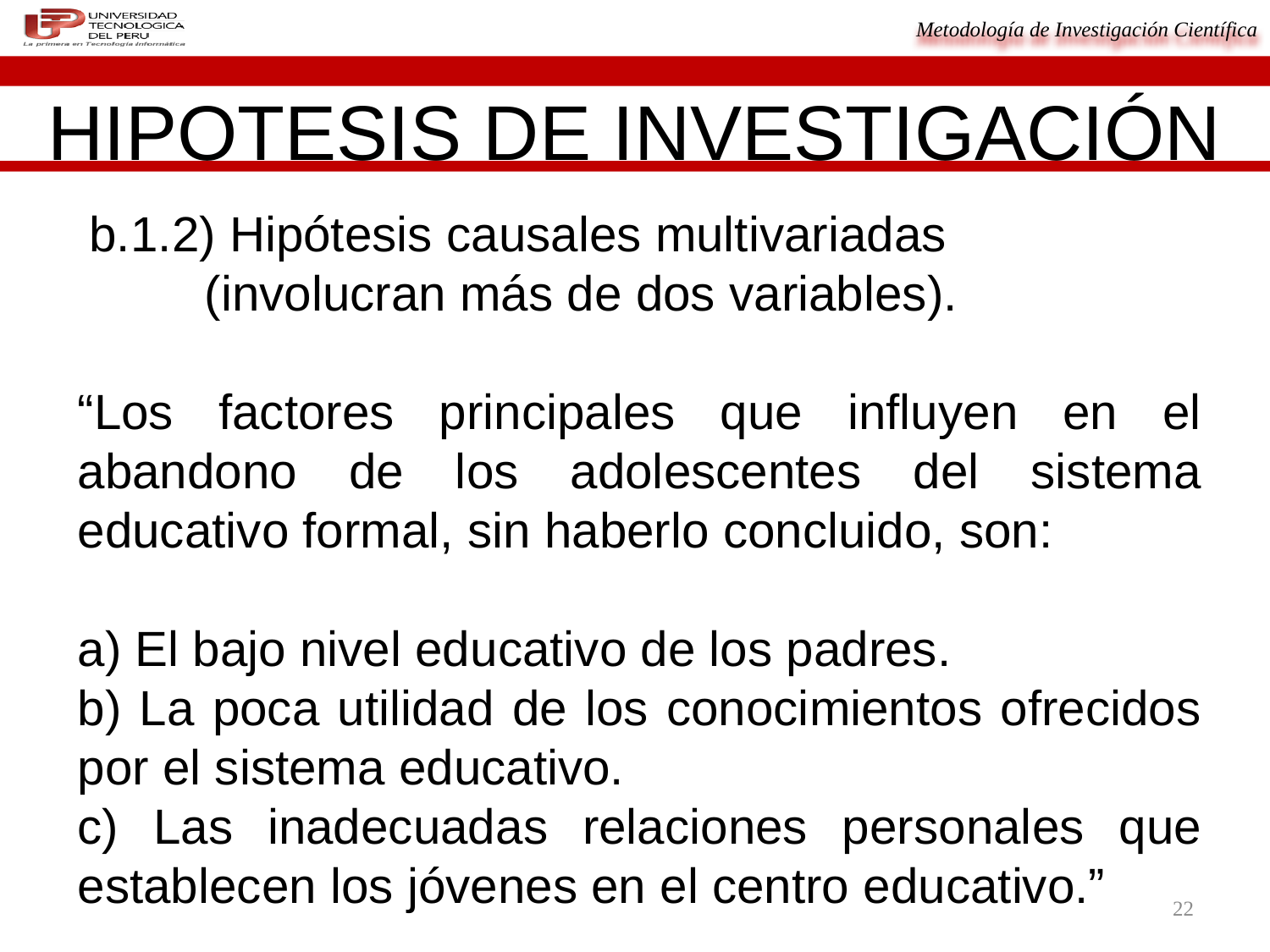

HIPOTESIS DE INVESTIGACIÓN
 b.1.2) Hipótesis causales multivariadas
	(involucran más de dos variables).

“Los factores principales que influyen en el abandono de los adolescentes del sistema educativo formal, sin haberlo concluido, son:

a) El bajo nivel educativo de los padres.
b) La poca utilidad de los conocimientos ofrecidos por el sistema educativo.
c) Las inadecuadas relaciones personales que establecen los jóvenes en el centro educativo.”
22